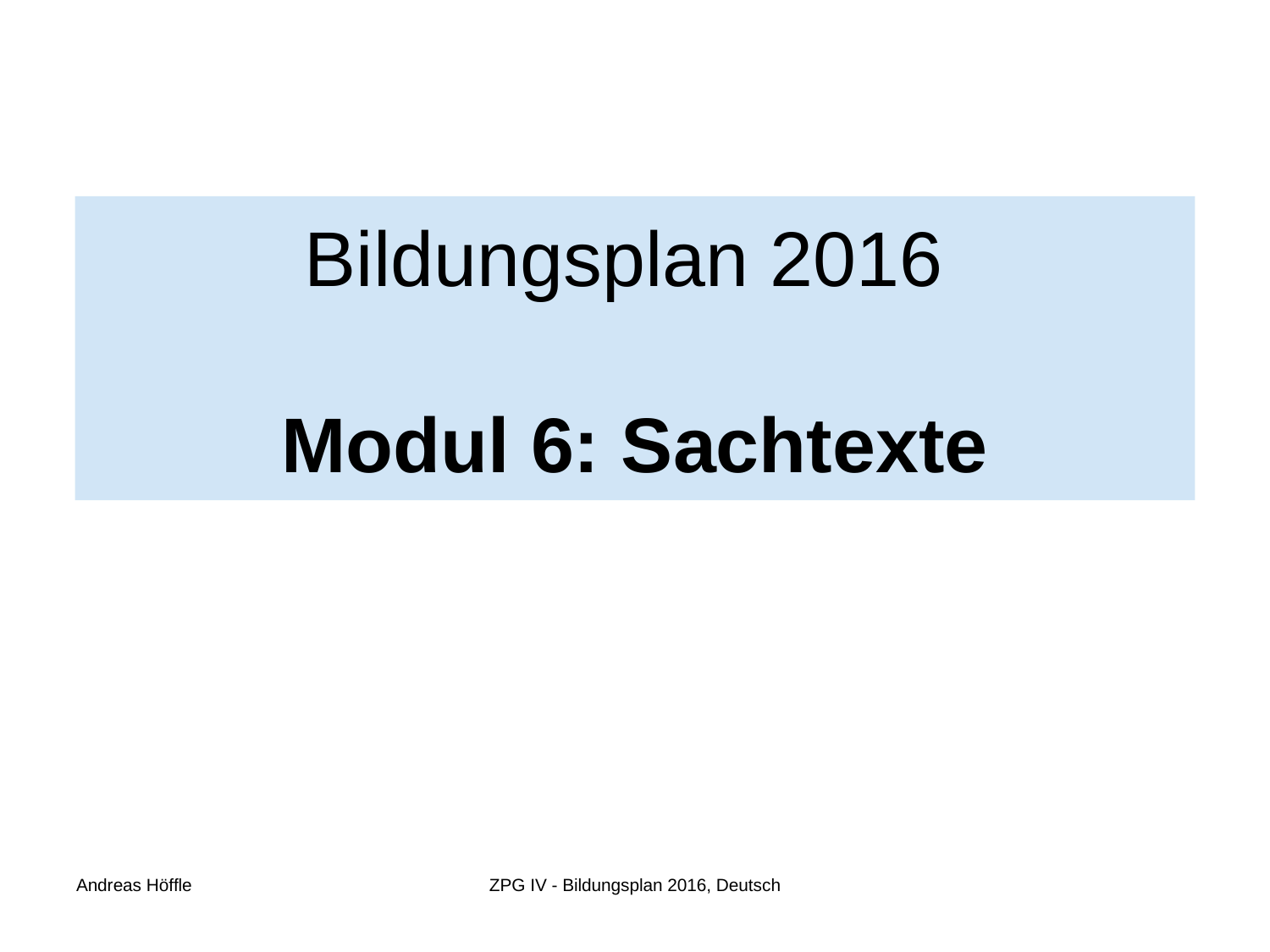

Bildungsplan 2016

Modul 6: Sachtexte
Andreas Höffle
ZPG IV - Bildungsplan 2016, Deutsch